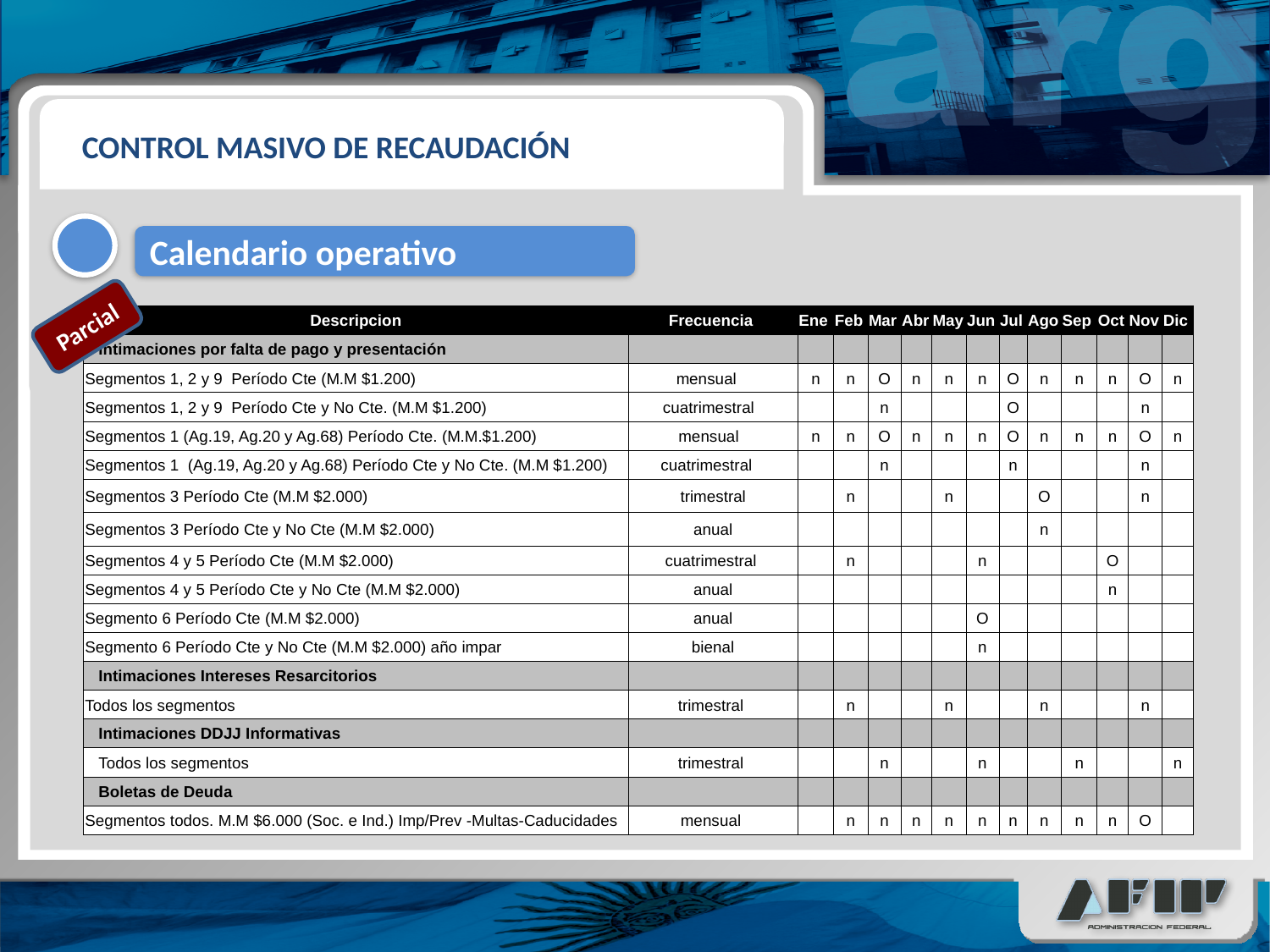

CONTROL MASIVO DE RECAUDACIÓN

Calendario operativo
Parcial
| Descripcion | Frecuencia | Ene | Feb | Mar | Abr | May | Jun | Jul | Ago | Sep | Oct | Nov | Dic |
| --- | --- | --- | --- | --- | --- | --- | --- | --- | --- | --- | --- | --- | --- |
| Intimaciones por falta de pago y presentación |  |  |  |  |  |  |  |  |  |  |  |  |  |
| Segmentos 1, 2 y 9 Período Cte (M.M $1.200) | mensual | n | n | O | n | n | n | O | n | n | n | O | n |
| Segmentos 1, 2 y 9 Período Cte y No Cte. (M.M $1.200) | cuatrimestral |  |  | n |  |  |  | O |  |  |  | n |  |
| Segmentos 1 (Ag.19, Ag.20 y Ag.68) Período Cte. (M.M.$1.200) | mensual | n | n | O | n | n | n | O | n | n | n | O | n |
| Segmentos 1 (Ag.19, Ag.20 y Ag.68) Período Cte y No Cte. (M.M $1.200) | cuatrimestral |  |  | n |  |  |  | n |  |  |  | n |  |
| Segmentos 3 Período Cte (M.M $2.000) | trimestral |  | n |  |  | n |  |  | O |  |  | n |  |
| Segmentos 3 Período Cte y No Cte (M.M $2.000) | anual |  |  |  |  |  |  |  | n |  |  |  |  |
| Segmentos 4 y 5 Período Cte (M.M $2.000) | cuatrimestral |  | n |  |  |  | n |  |  |  | O |  |  |
| Segmentos 4 y 5 Período Cte y No Cte (M.M $2.000) | anual |  |  |  |  |  |  |  |  |  | n |  |  |
| Segmento 6 Período Cte (M.M $2.000) | anual |  |  |  |  |  | O |  |  |  |  |  |  |
| Segmento 6 Período Cte y No Cte (M.M $2.000) año impar | bienal |  |  |  |  |  | n |  |  |  |  |  |  |
| Intimaciones Intereses Resarcitorios |  |  |  |  |  |  |  |  |  |  |  |  |  |
| Todos los segmentos | trimestral |  | n |  |  | n |  |  | n |  |  | n |  |
| Intimaciones DDJJ Informativas |  |  |  |  |  |  |  |  |  |  |  |  |  |
| Todos los segmentos | trimestral |  |  | n |  |  | n |  |  | n |  |  | n |
| Boletas de Deuda |  |  |  |  |  |  |  |  |  |  |  |  |  |
| Segmentos todos. M.M $6.000 (Soc. e Ind.) Imp/Prev -Multas-Caducidades | mensual |  | n | n | n | n | n | n | n | n | n | O |  |